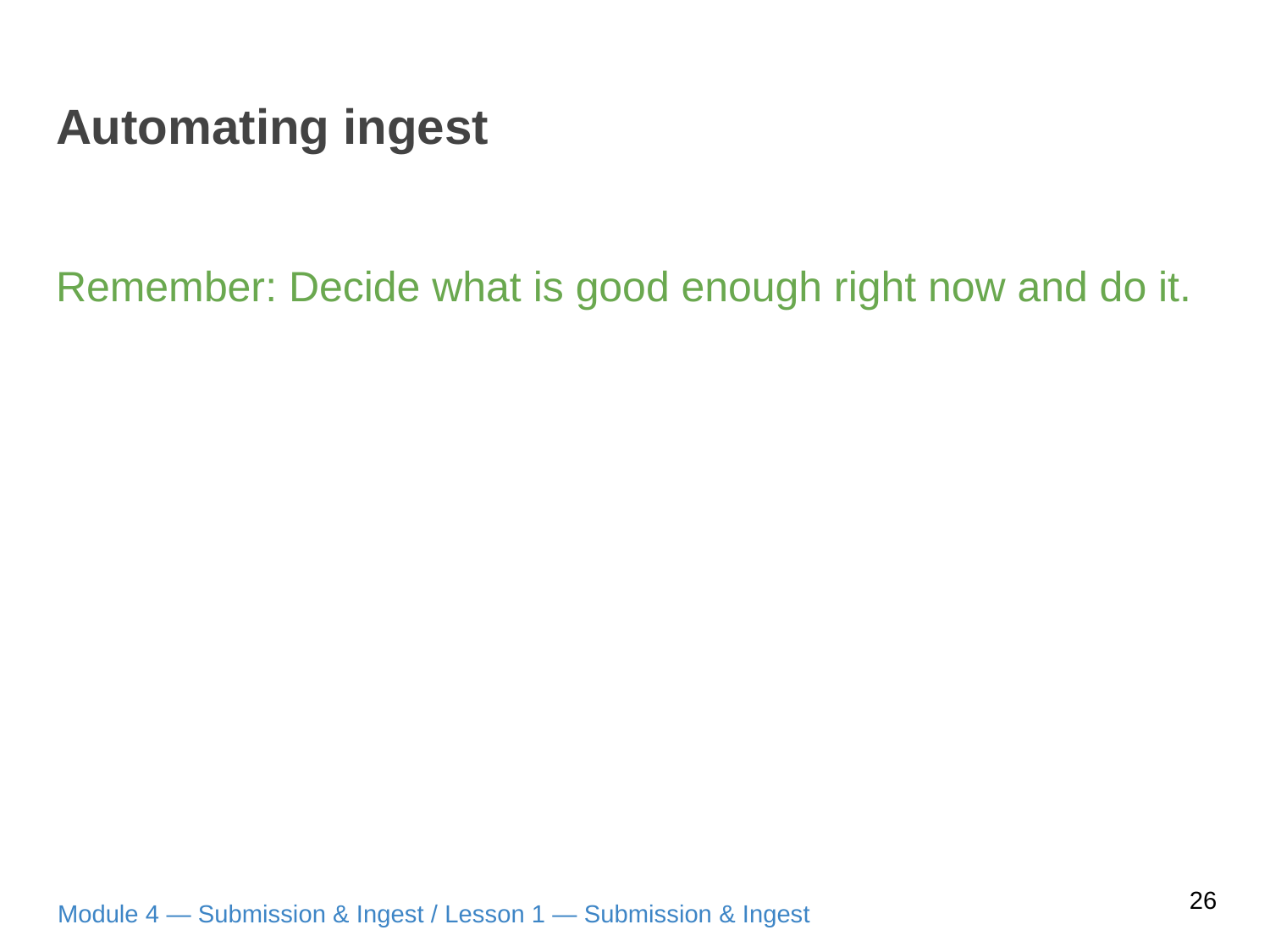

# Automating ingest
Remember: Decide what is good enough right now and do it.

26
Module 4 — Submission & Ingest / Lesson 1 — Submission & Ingest